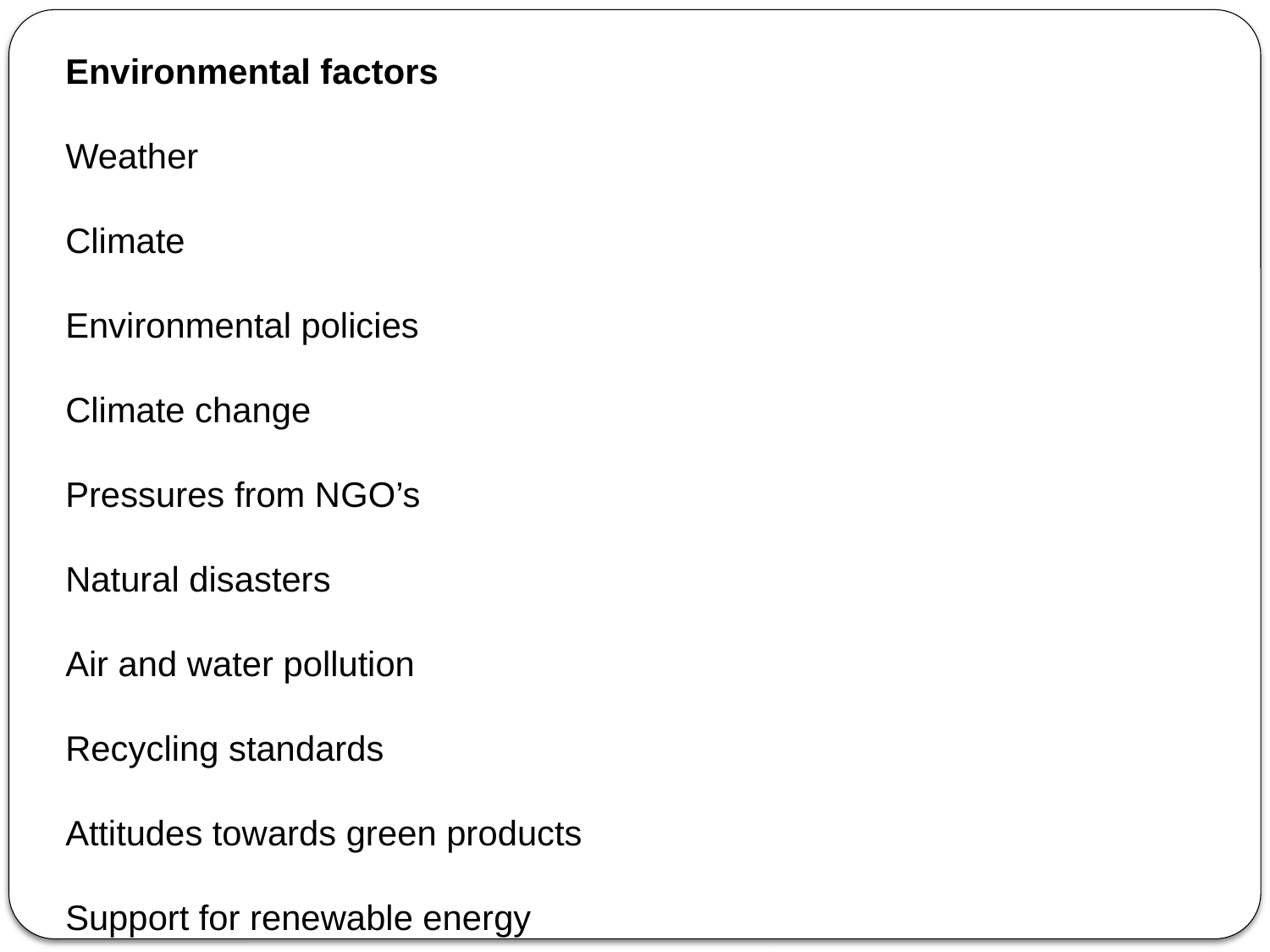

Environmental factors

Weather

Climate

Environmental policies

Climate change

Pressures from NGO’s

Natural disasters

Air and water pollution

Recycling standards

Attitudes towards green products

Support for renewable energy